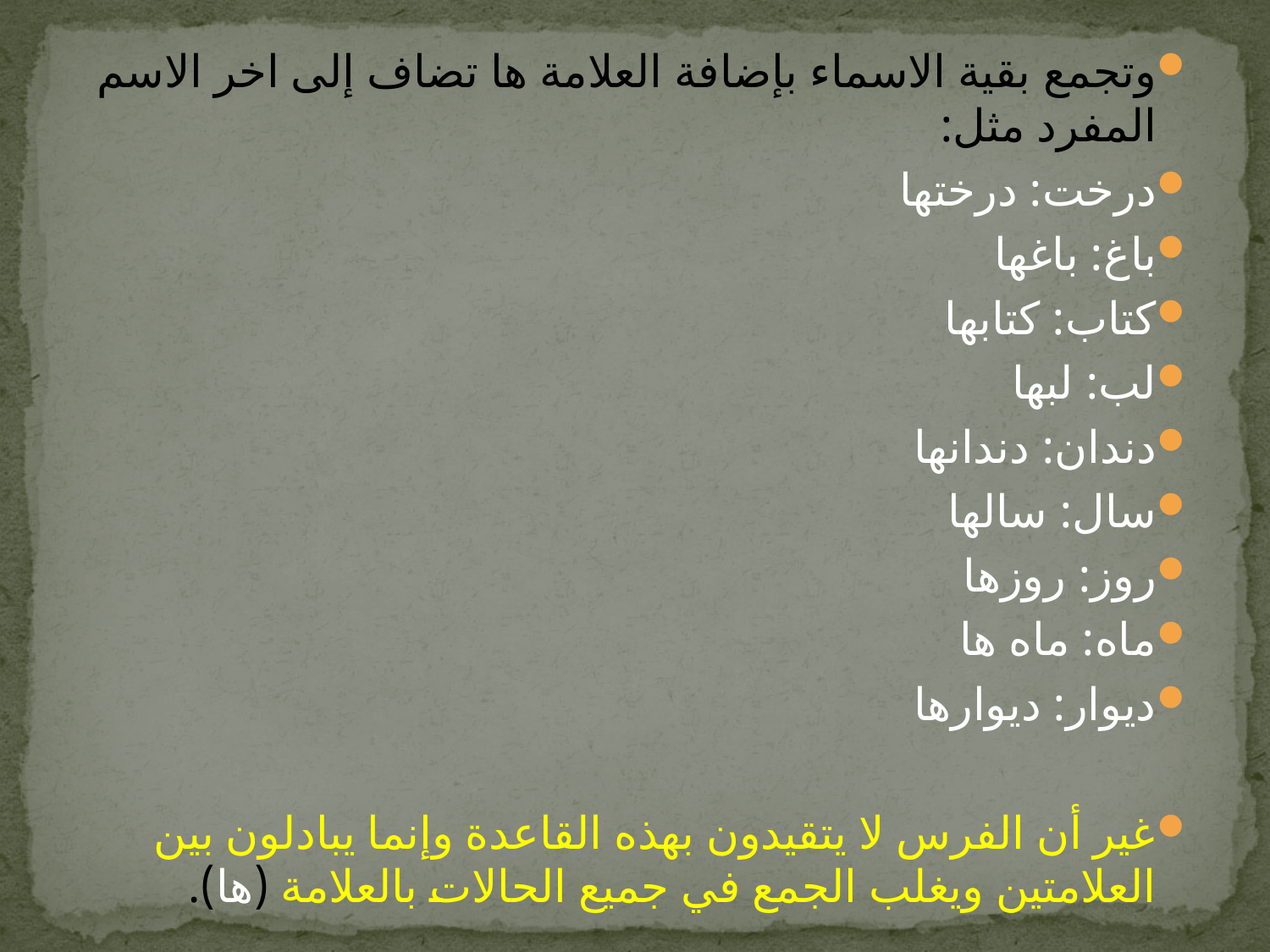

وتجمع بقية الاسماء بإضافة العلامة ها تضاف إلى اخر الاسم المفرد مثل:
درخت: درختها
باغ: باغها
كتاب: كتابها
لب: لبها
دندان: دندانها
سال: سالها
روز: روزها
ماه: ماه ها
ديوار: ديوارها

غير أن الفرس لا يتقيدون بهذه القاعدة وإنما يبادلون بين العلامتين ويغلب الجمع في جميع الحالات بالعلامة (ها).